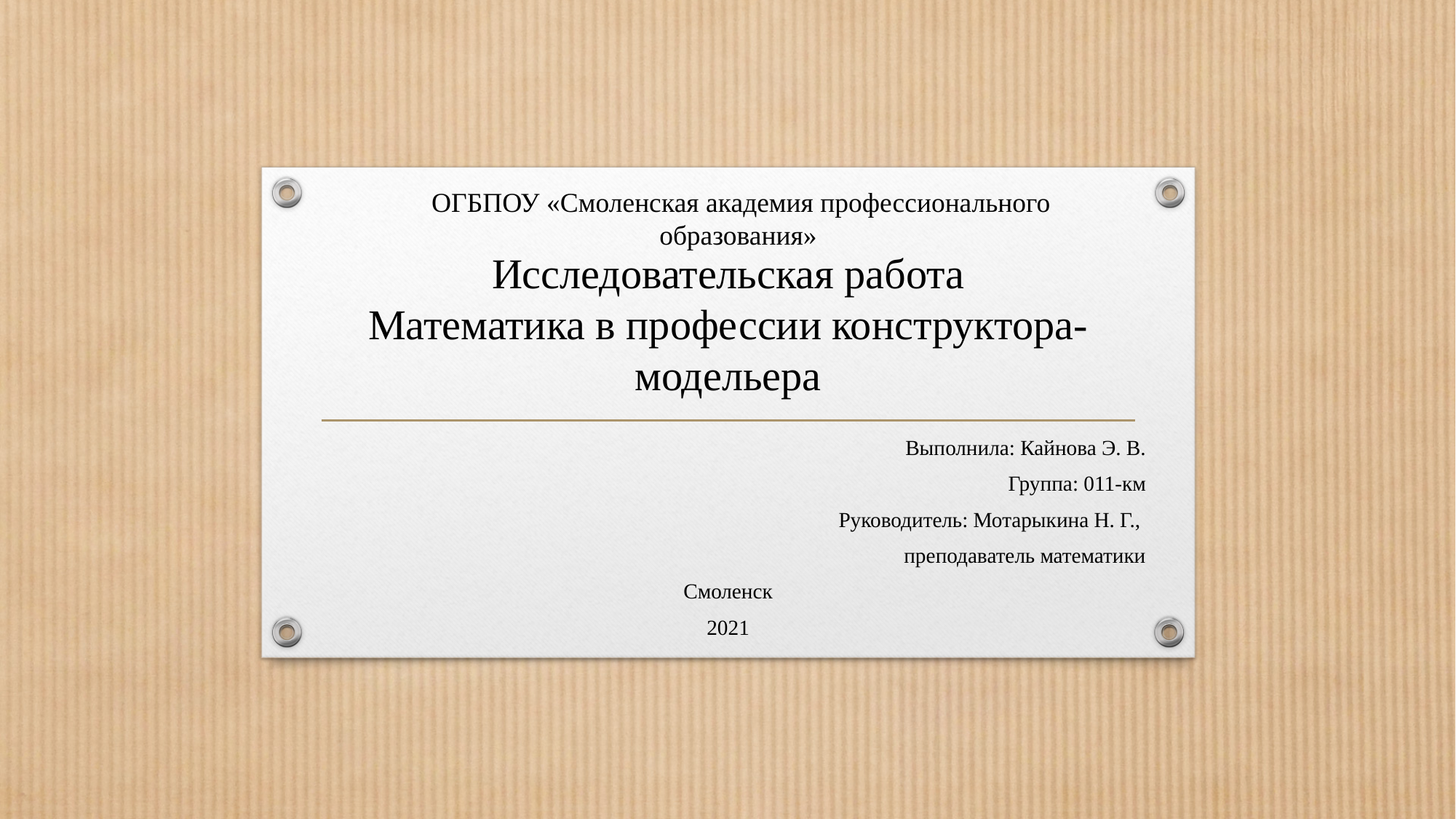

ОГБПОУ «Смоленская академия профессионального образования»
# Исследовательская работа Математика в профессии конструктора-модельера
Выполнила: Кайнова Э. В.
Группа: 011-км
Руководитель: Мотарыкина Н. Г.,
преподаватель математики
Смоленск
2021